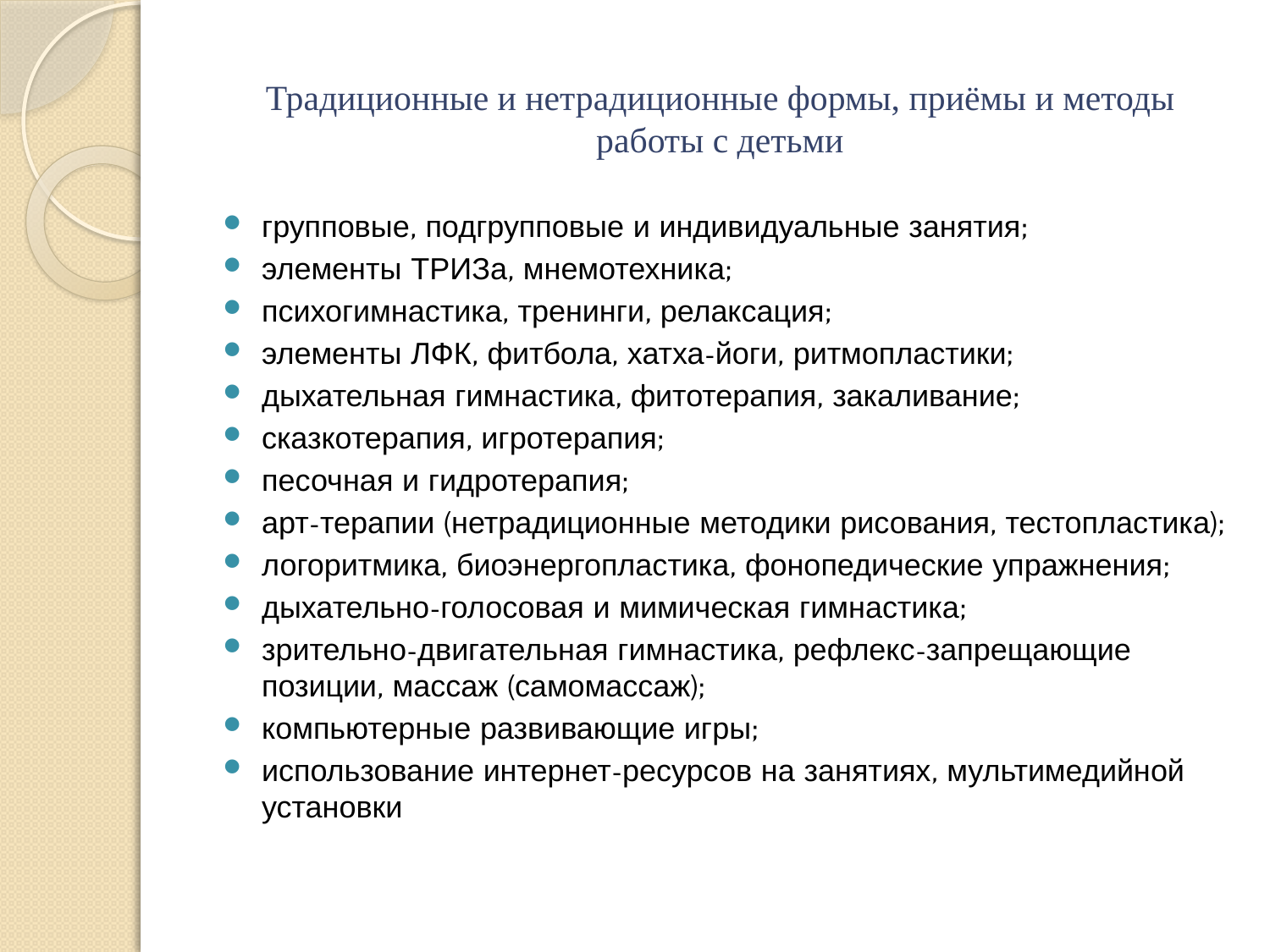

# Традиционные и нетрадиционные формы, приёмы и методы работы с детьми
групповые, подгрупповые и индивидуальные занятия;
элементы ТРИЗа, мнемотехника;
психогимнастика, тренинги, релаксация;
элементы ЛФК, фитбола, хатха-йоги, ритмопластики;
дыхательная гимнастика, фитотерапия, закаливание;
сказкотерапия, игротерапия;
песочная и гидротерапия;
арт-терапии (нетрадиционные методики рисования, тестопластика);
логоритмика, биоэнергопластика, фонопедические упражнения;
дыхательно-голосовая и мимическая гимнастика;
зрительно-двигательная гимнастика, рефлекс-запрещающие позиции, массаж (самомассаж);
компьютерные развивающие игры;
использование интернет-ресурсов на занятиях, мультимедийной установки